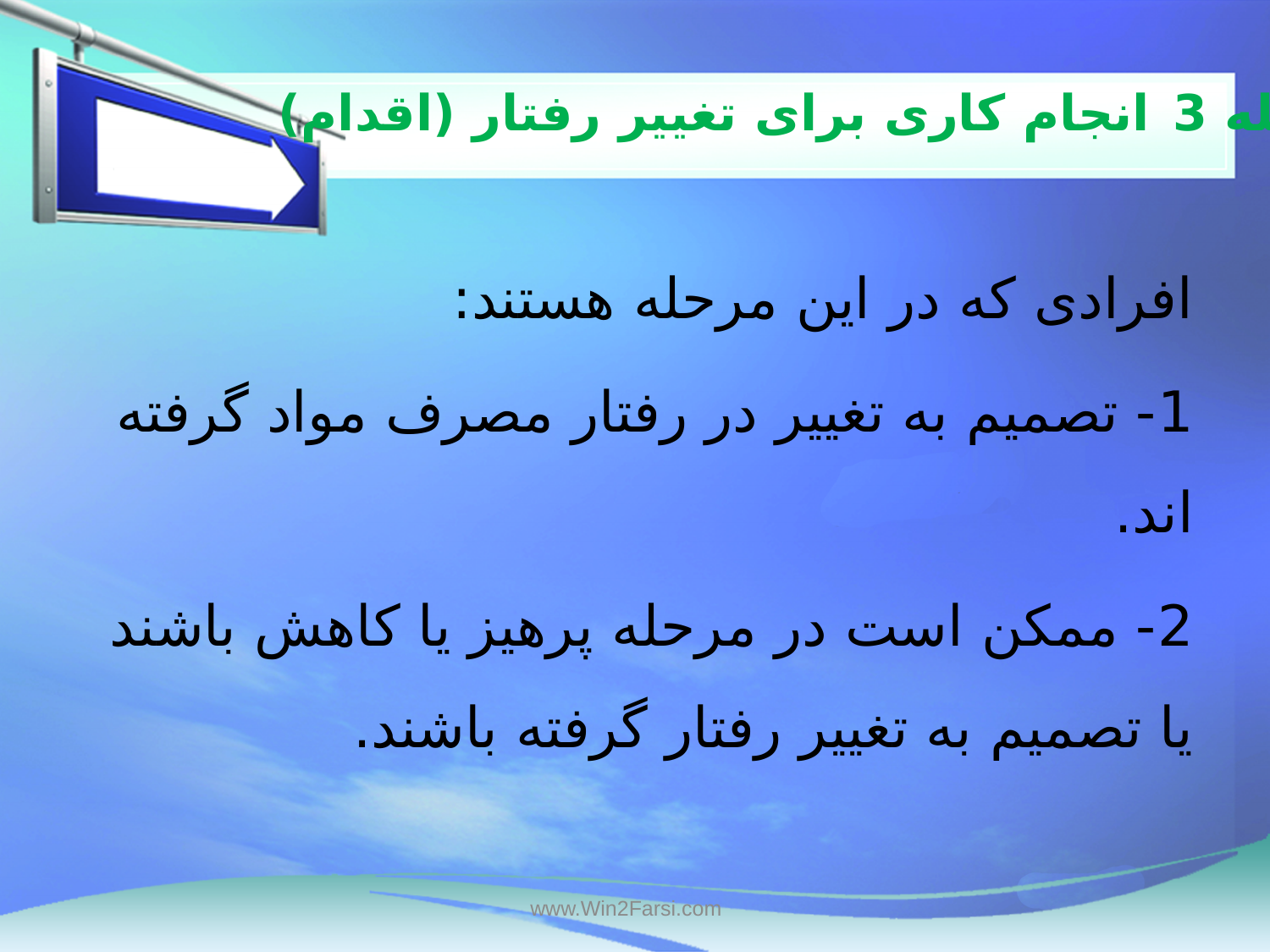

# مرحله 3 انجام کاری برای تغییر رفتار (اقدام)
افرادی که در این مرحله هستند:
1- تصمیم به تغییر در رفتار مصرف مواد گرفته اند.
2- ممکن است در مرحله پرهیز یا کاهش باشند یا تصمیم به تغییر رفتار گرفته باشند.
www.Win2Farsi.com